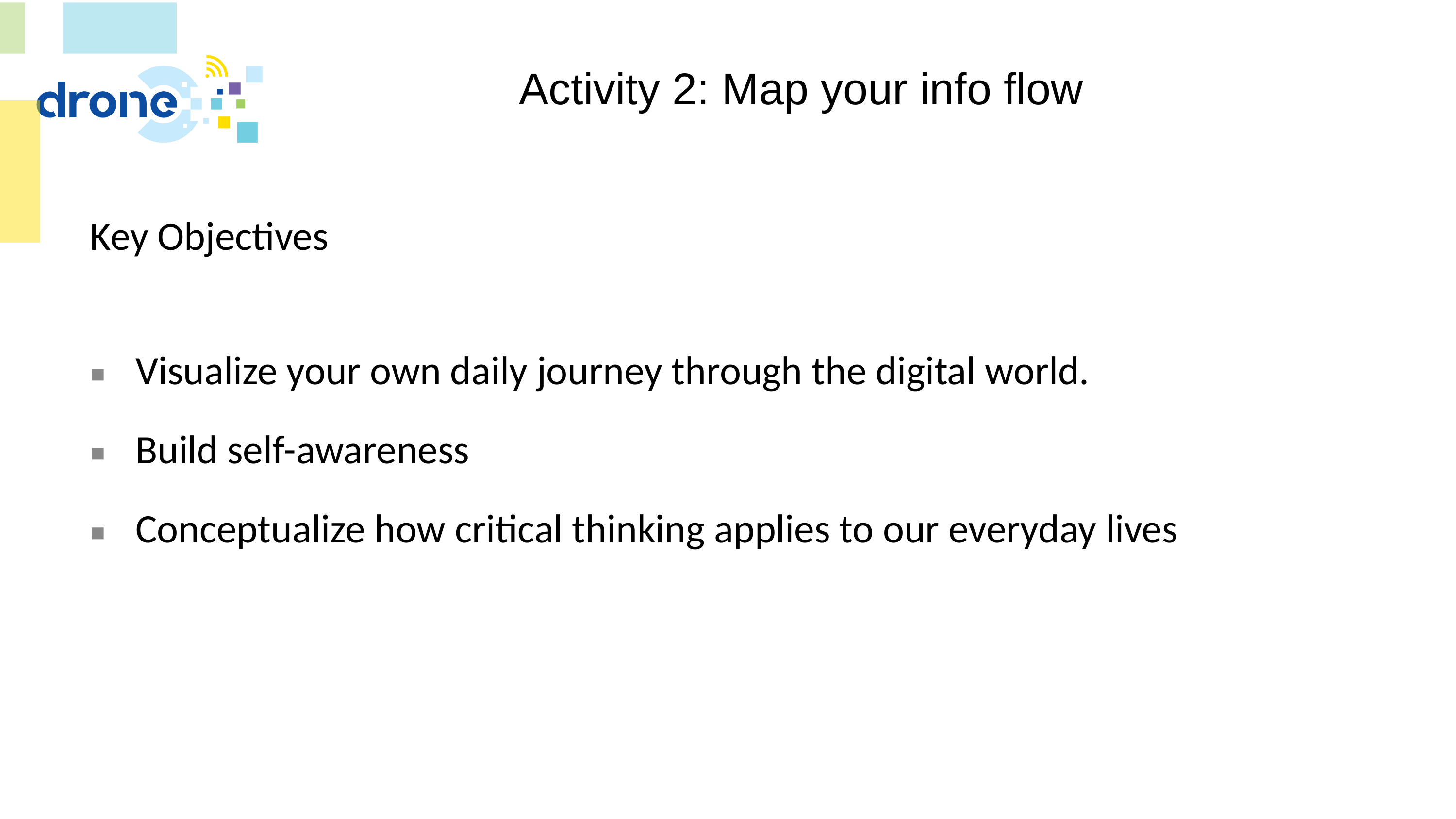

# Activity 2: Map your info flow

Key Objectives

Visualize your own daily journey through the digital world.
Build self-awareness
Conceptualize how critical thinking applies to our everyday lives